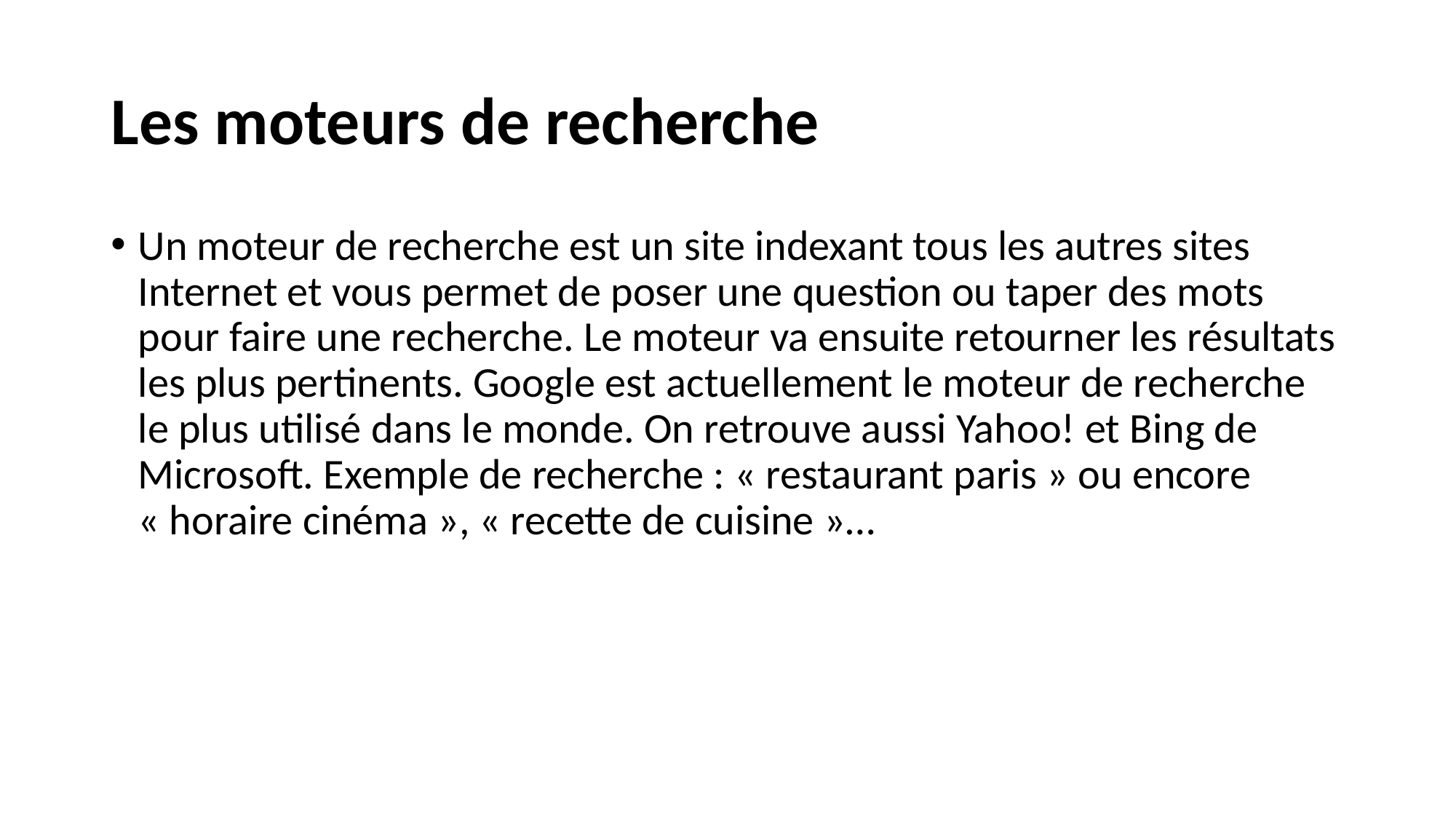

# Les moteurs de recherche
Un moteur de recherche est un site indexant tous les autres sites Internet et vous permet de poser une question ou taper des mots pour faire une recherche. Le moteur va ensuite retourner les résultats les plus pertinents. Google est actuellement le moteur de recherche le plus utilisé dans le monde. On retrouve aussi Yahoo! et Bing de Microsoft. Exemple de recherche : « restaurant paris » ou encore « horaire cinéma », « recette de cuisine »…